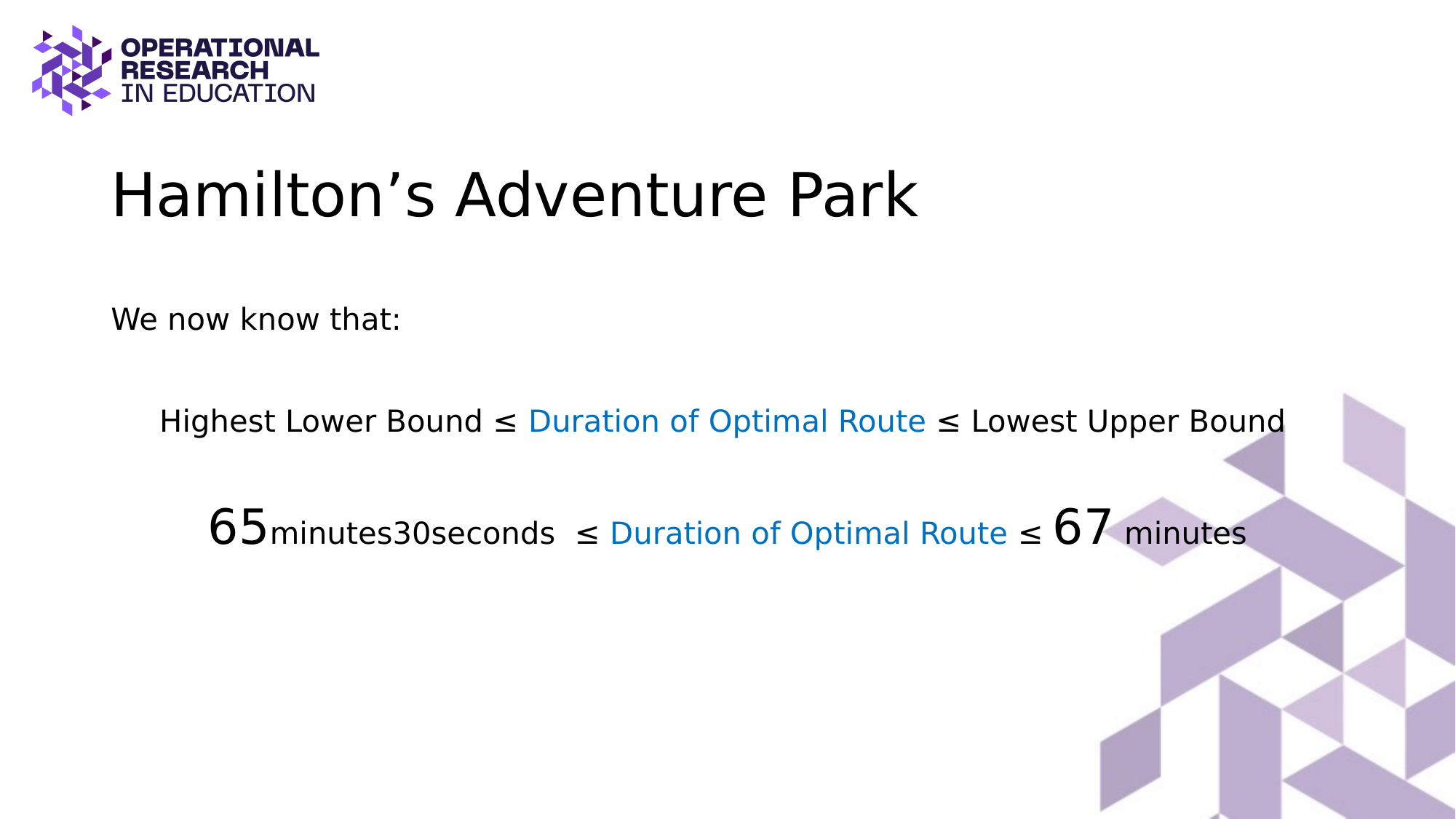

# Hamilton’s Adventure Park
We now know that:

Highest Lower Bound ≤ Duration of Optimal Route ≤ Lowest Upper Bound

65minutes30seconds  ≤ Duration of Optimal Route ≤ 67 minutes